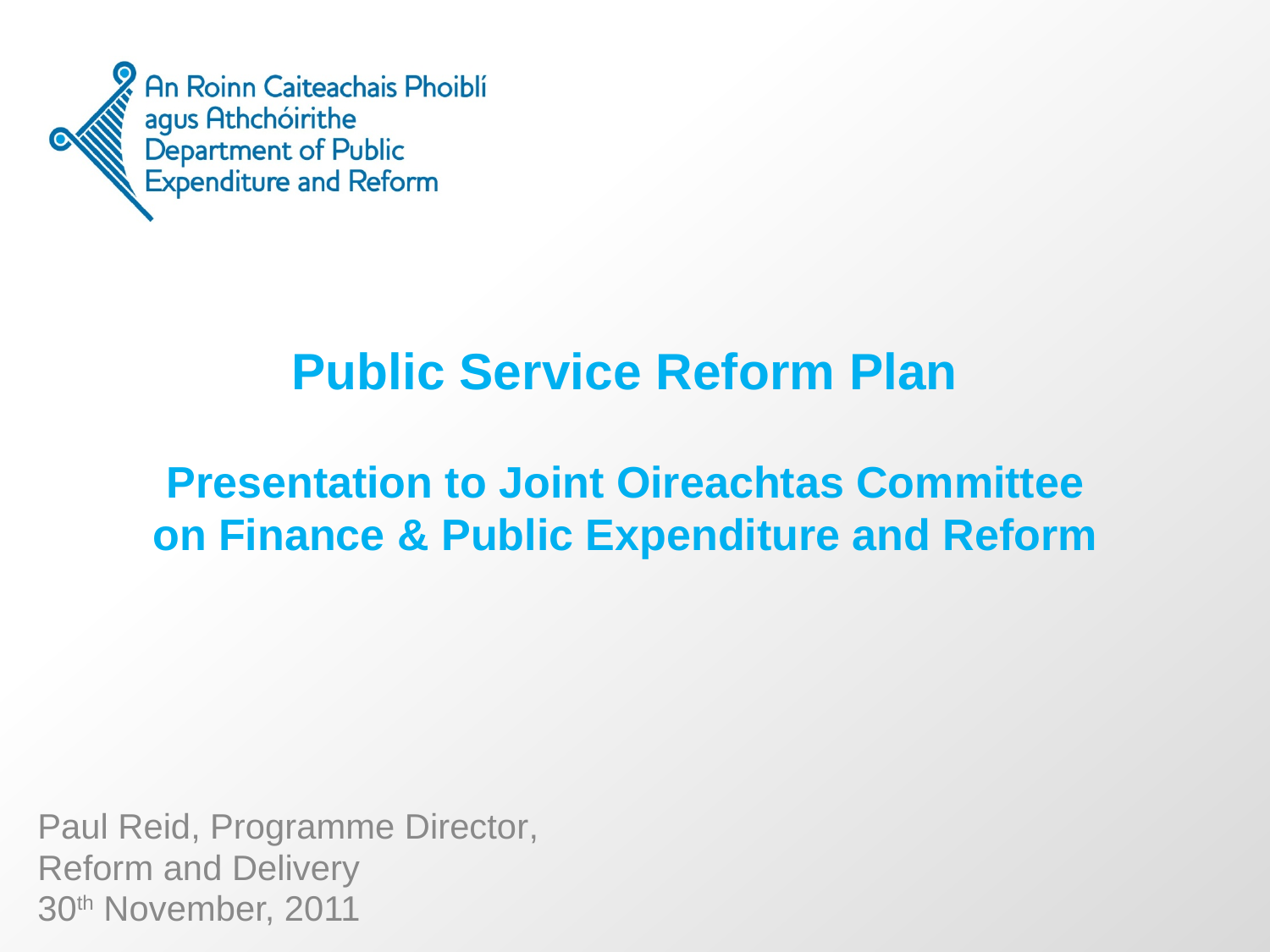

# Public Service Reform Plan
Presentation to Joint Oireachtas Committee
on Finance & Public Expenditure and Reform
Paul Reid, Programme Director,
Reform and Delivery
30th November, 2011